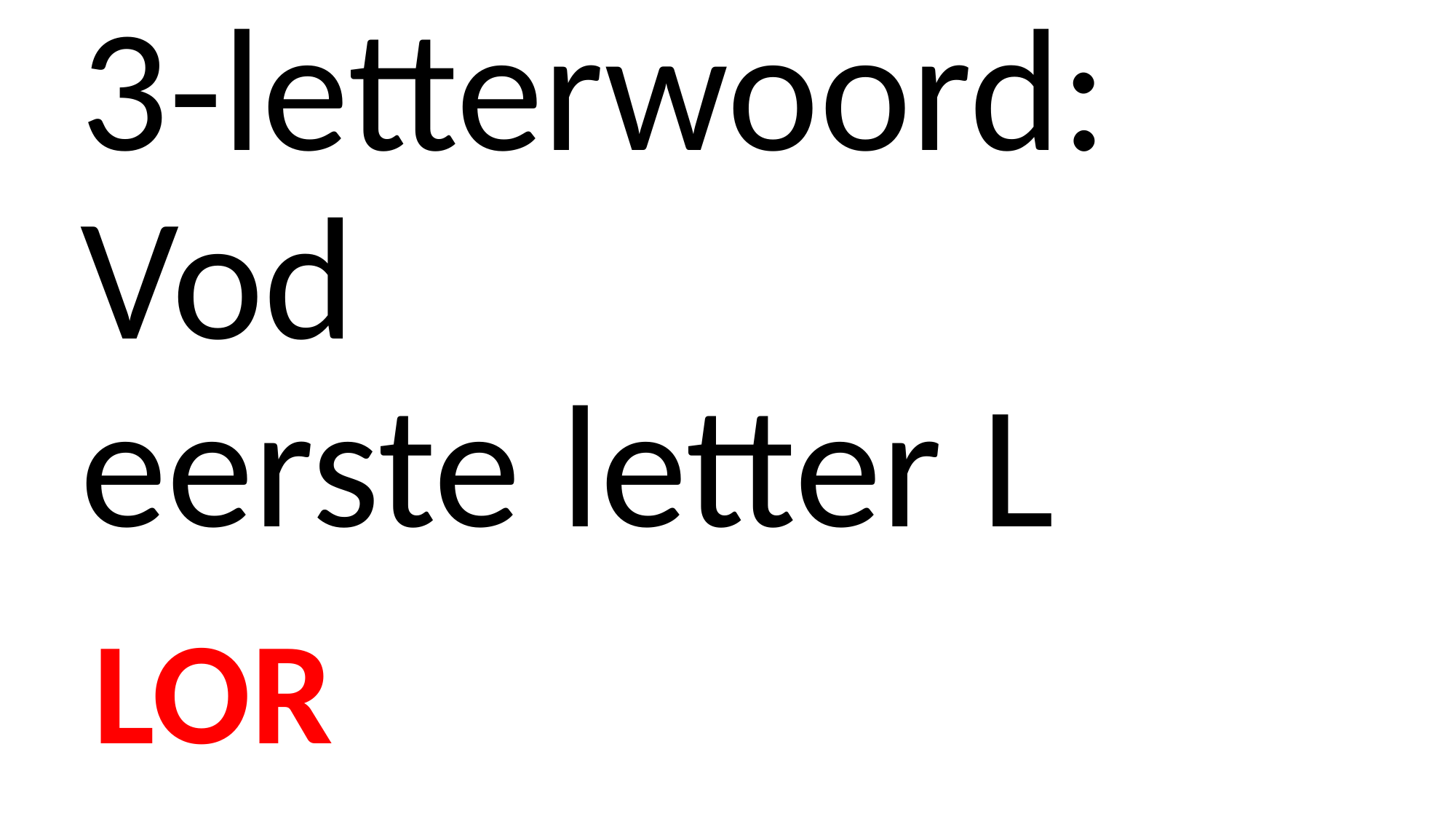

# 3-letterwoord: Vod eerste letter L
LOR